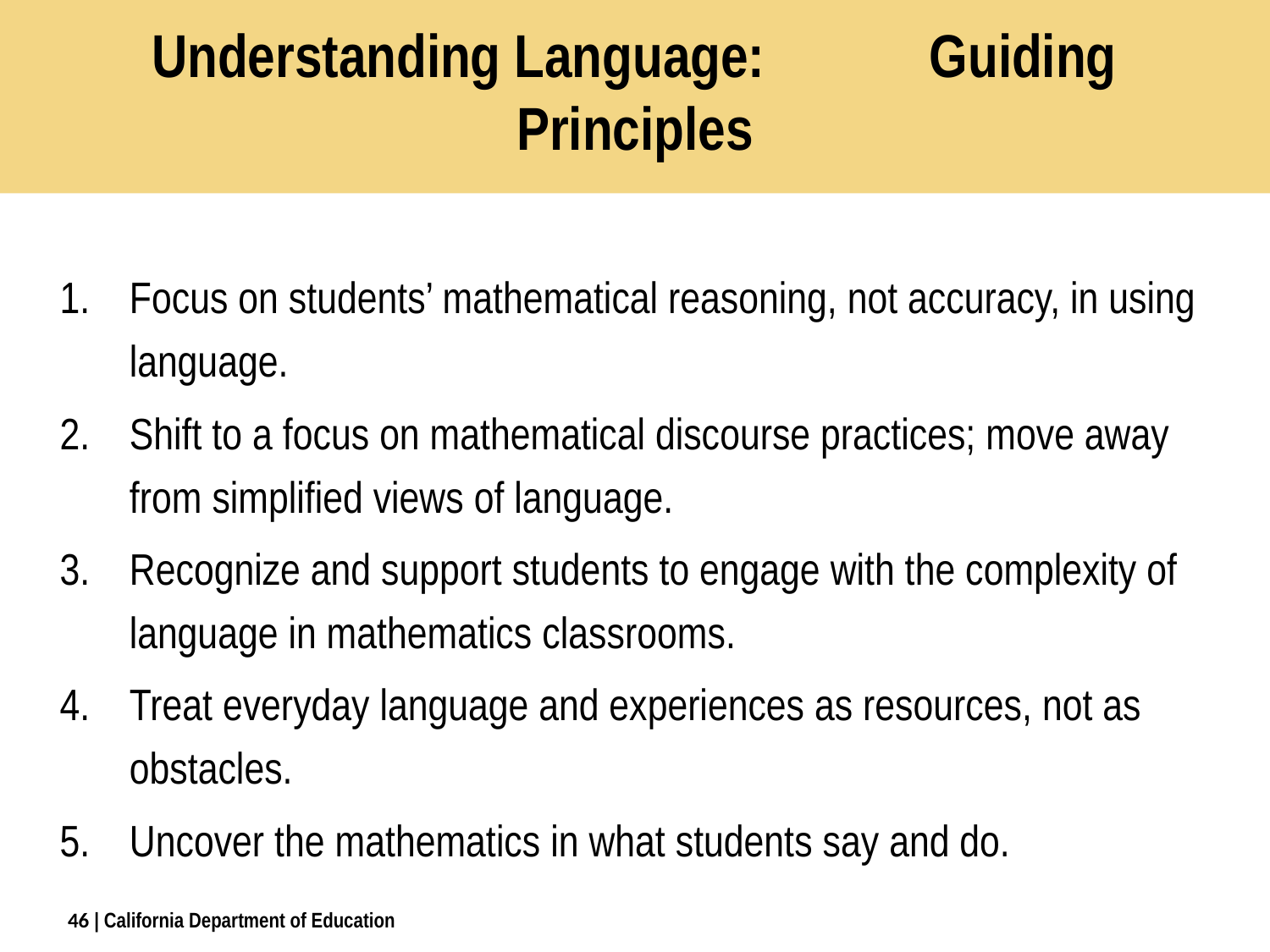

# Understanding Language:            Guiding Principles

Focus on students’ mathematical reasoning, not accuracy, in using language.
Shift to a focus on mathematical discourse practices; move away from simplified views of language.
Recognize and support students to engage with the complexity of language in mathematics classrooms.
Treat everyday language and experiences as resources, not as obstacles.
Uncover the mathematics in what students say and do.

46
| California Department of Education